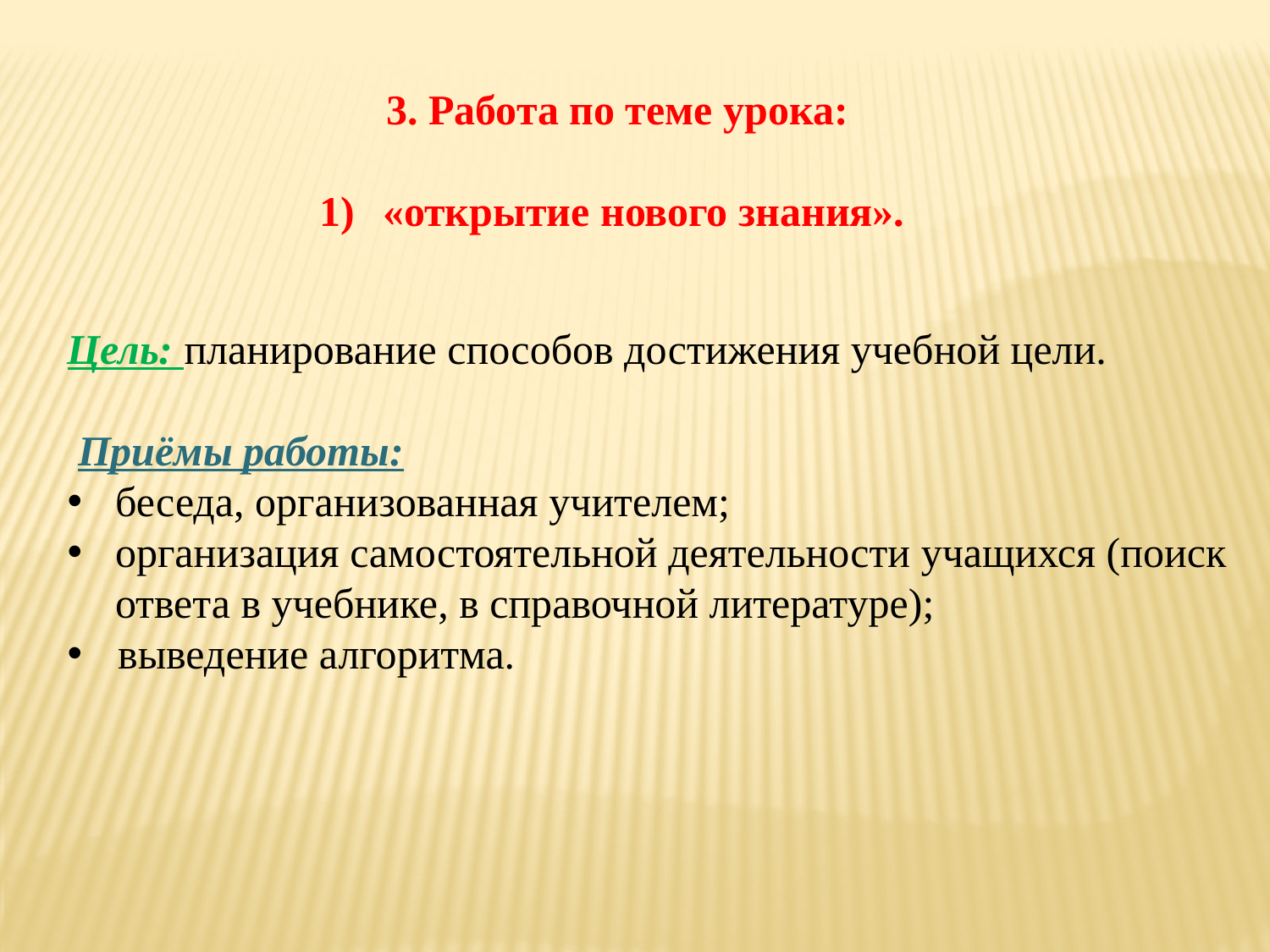

3. Работа по теме урока:

«открытие нового знания».
Цель: планирование способов достижения учебной цели.

 Приёмы работы:
беседа, организованная учителем;
организация самостоятельной деятельности учащихся (поиск ответа в учебнике, в справочной литературе);
 выведение алгоритма.